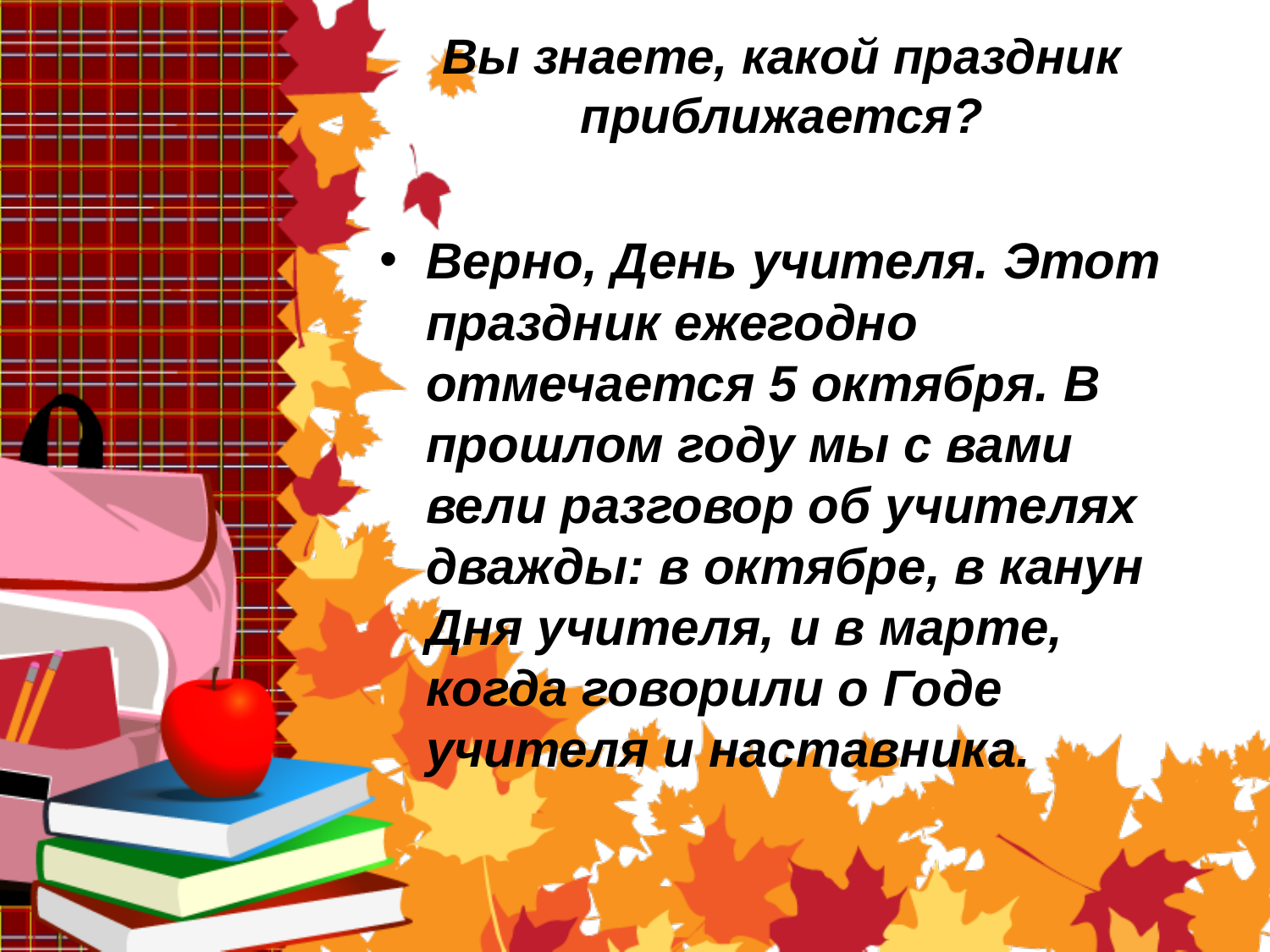

# Вы знаете, какой праздник приближается?
Верно, День учителя. Этот праздник ежегодно отмечается 5 октября. В прошлом году мы с вами вели разговор об учителях дважды: в октябре, в канун Дня учителя, и в марте, когда говорили о Годе учителя и наставника.